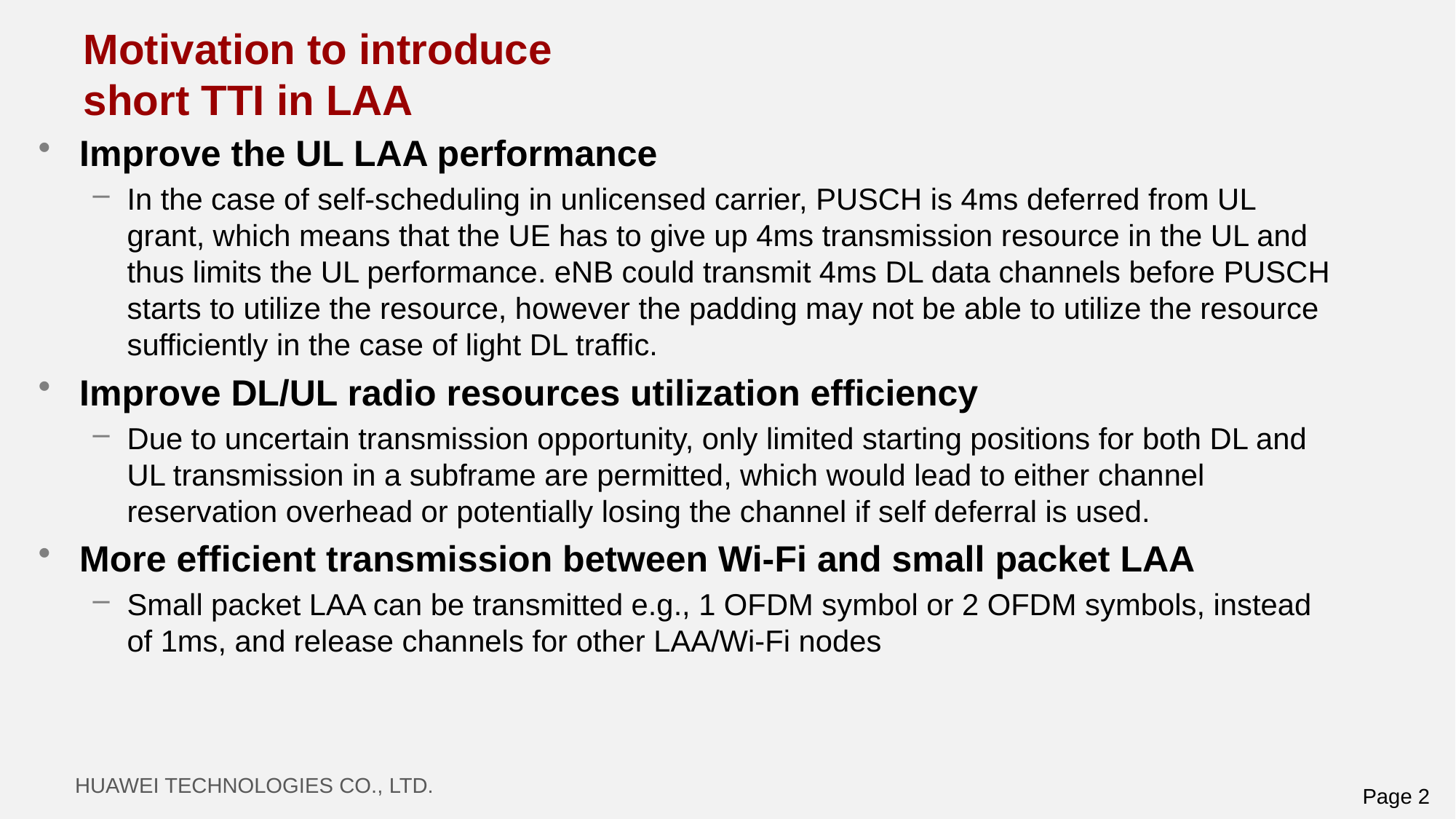

# Motivation to introduce short TTI in LAA
Improve the UL LAA performance
In the case of self-scheduling in unlicensed carrier, PUSCH is 4ms deferred from UL grant, which means that the UE has to give up 4ms transmission resource in the UL and thus limits the UL performance. eNB could transmit 4ms DL data channels before PUSCH starts to utilize the resource, however the padding may not be able to utilize the resource sufficiently in the case of light DL traffic.
Improve DL/UL radio resources utilization efficiency
Due to uncertain transmission opportunity, only limited starting positions for both DL and UL transmission in a subframe are permitted, which would lead to either channel reservation overhead or potentially losing the channel if self deferral is used.
More efficient transmission between Wi-Fi and small packet LAA
Small packet LAA can be transmitted e.g., 1 OFDM symbol or 2 OFDM symbols, instead of 1ms, and release channels for other LAA/Wi-Fi nodes